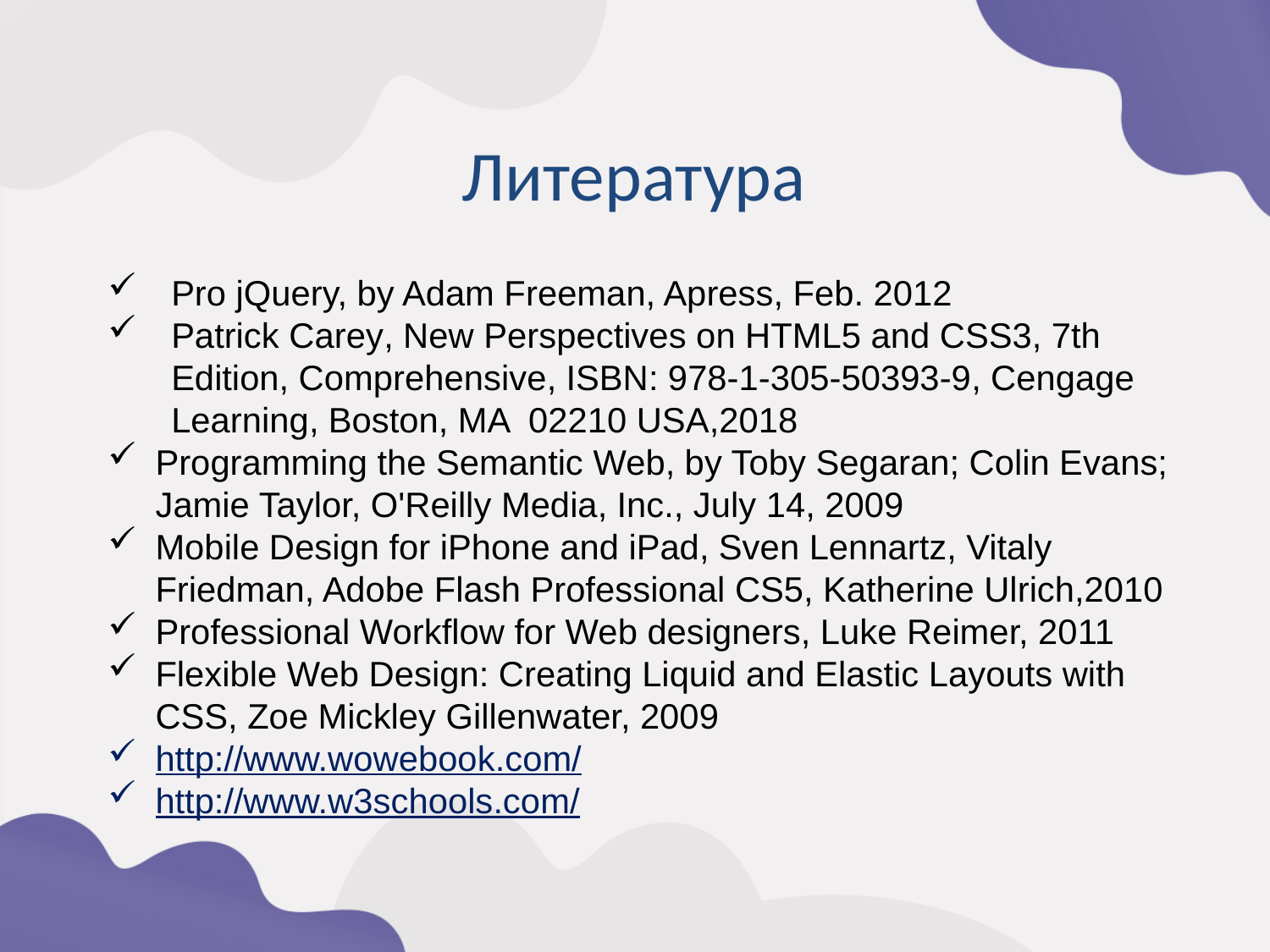

Литература
Pro jQuery, by Adam Freeman, Apress, Feb. 2012
Patrick Carey, New Perspectives on HTML5 and CSS3, 7th Edition, Comprehensive, ISBN: 978-1-305-50393-9, Cengage Learning, Boston, MA  02210 USA,2018
Programming the Semantic Web, by Toby Segaran; Colin Evans; Jamie Taylor, O'Reilly Media, Inc., July 14, 2009
Mobile Design for iPhone and iPad, Sven Lennartz, Vitaly Friedman, Adobe Flash Professional CS5, Katherine Ulrich,2010
Professional Workflow for Web designers, Luke Reimer, 2011
Flexible Web Design: Creating Liquid and Elastic Layouts with CSS, Zoe Mickley Gillenwater, 2009
http://www.wowebook.com/
http://www.w3schools.com/